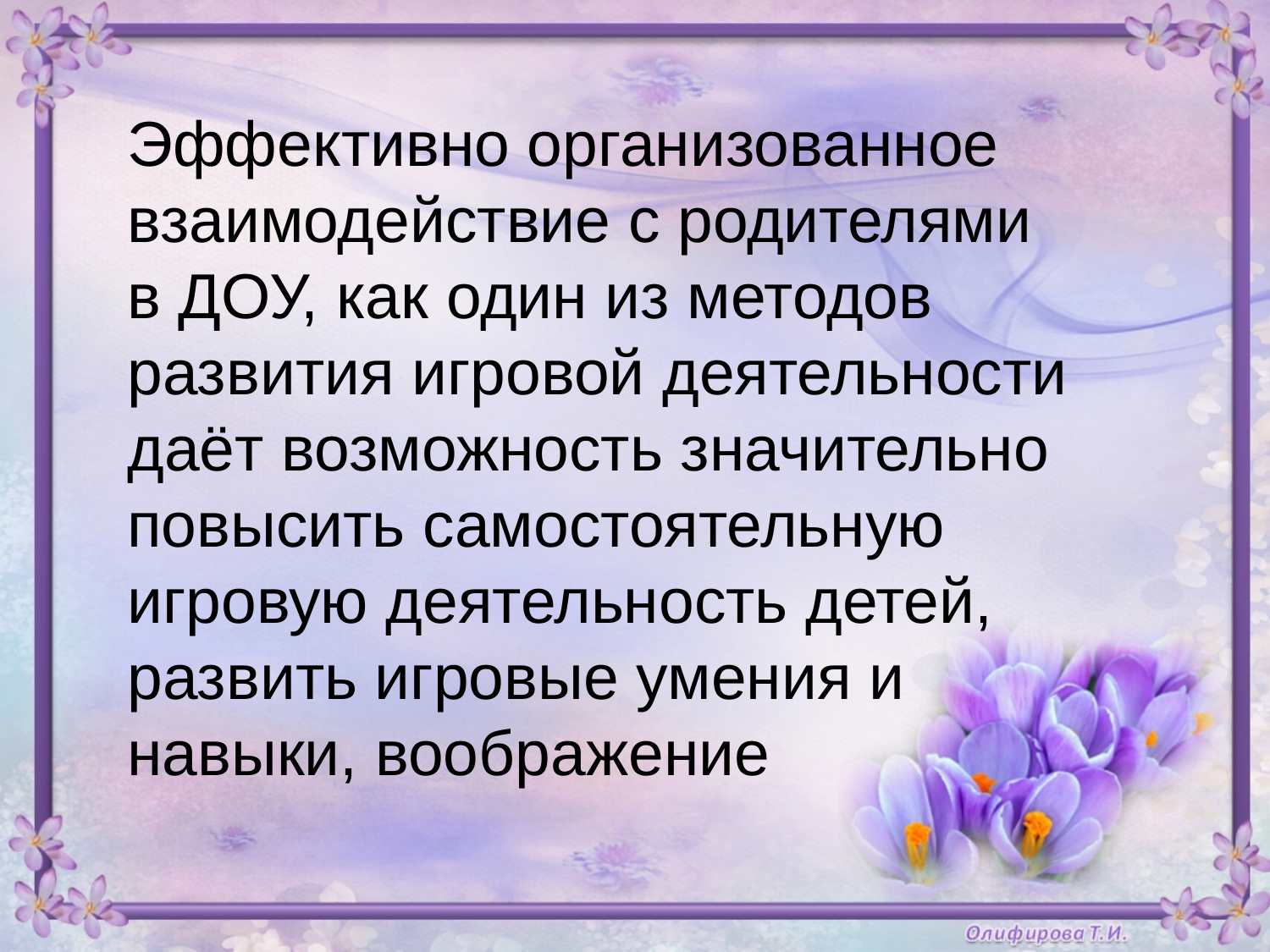

Эффективно организованное взаимодействие с родителями в ДОУ, как один из методов развития игровой деятельности даёт возможность значительно повысить самостоятельную игровую деятельность детей, развить игровые умения и навыки, воображение